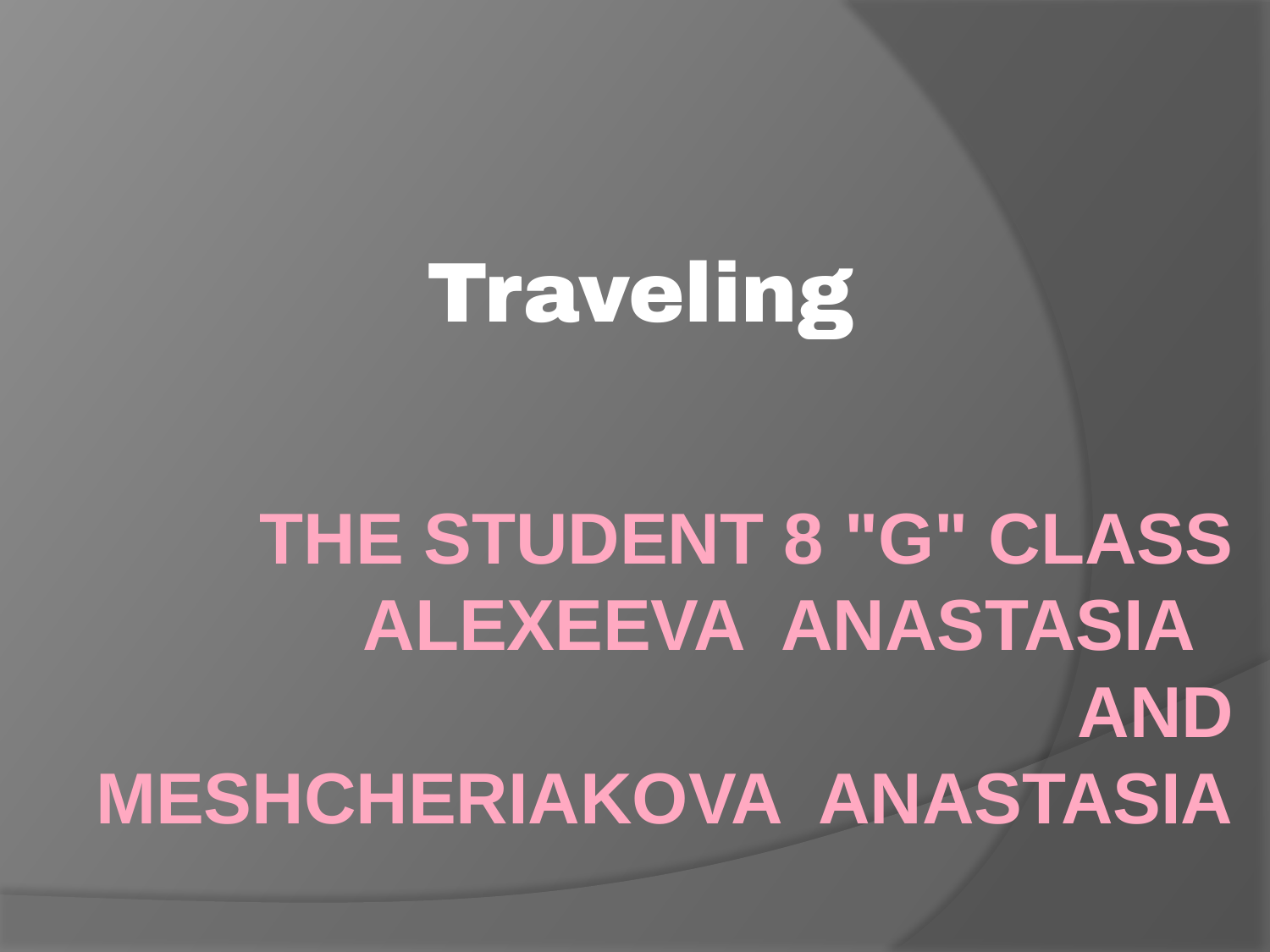

Traveling
# The student 8 "G" class AlexeevA  Anastasia And Meshcheriakova  Anastasia